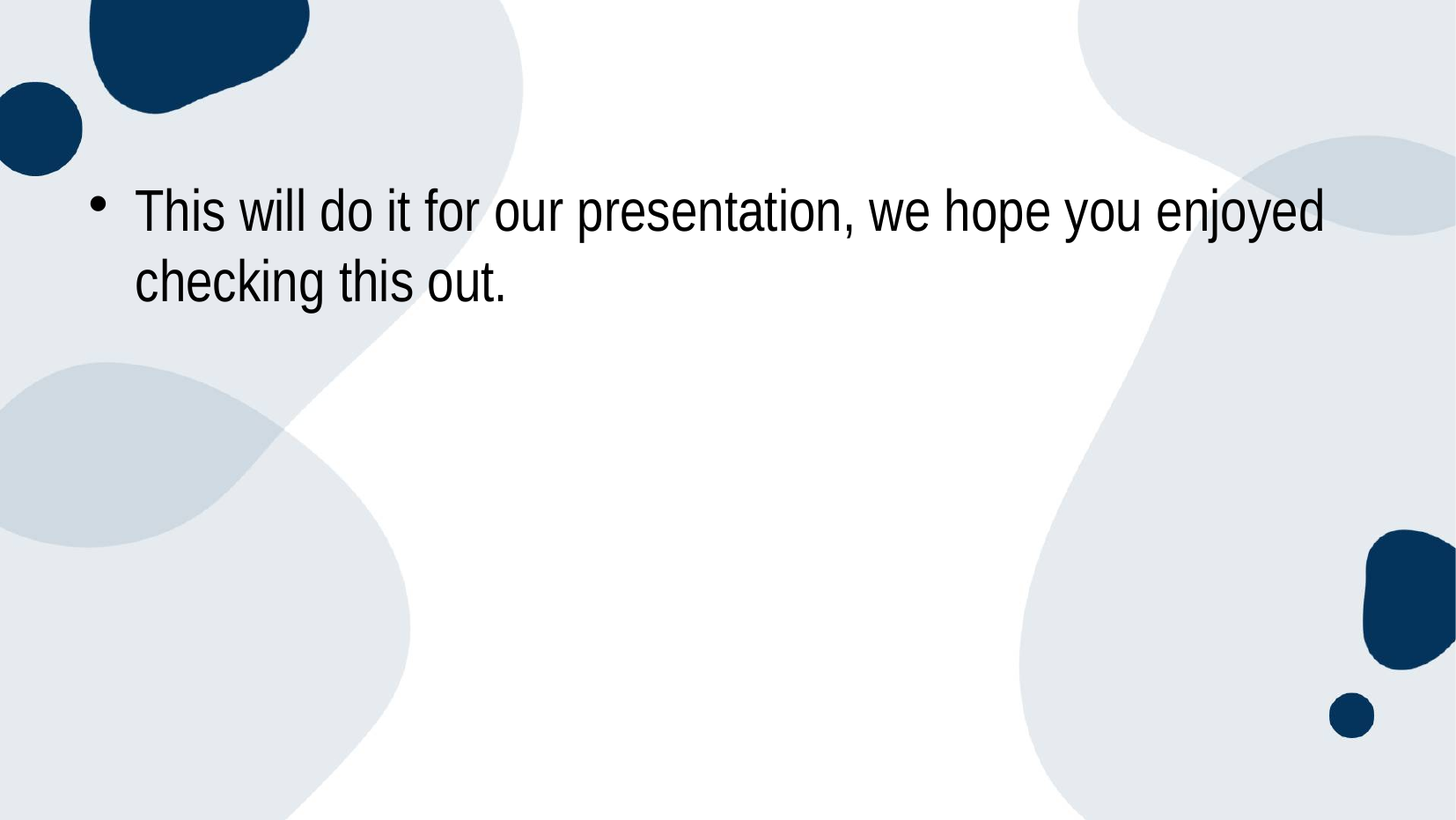

#
This will do it for our presentation, we hope you enjoyed checking this out.